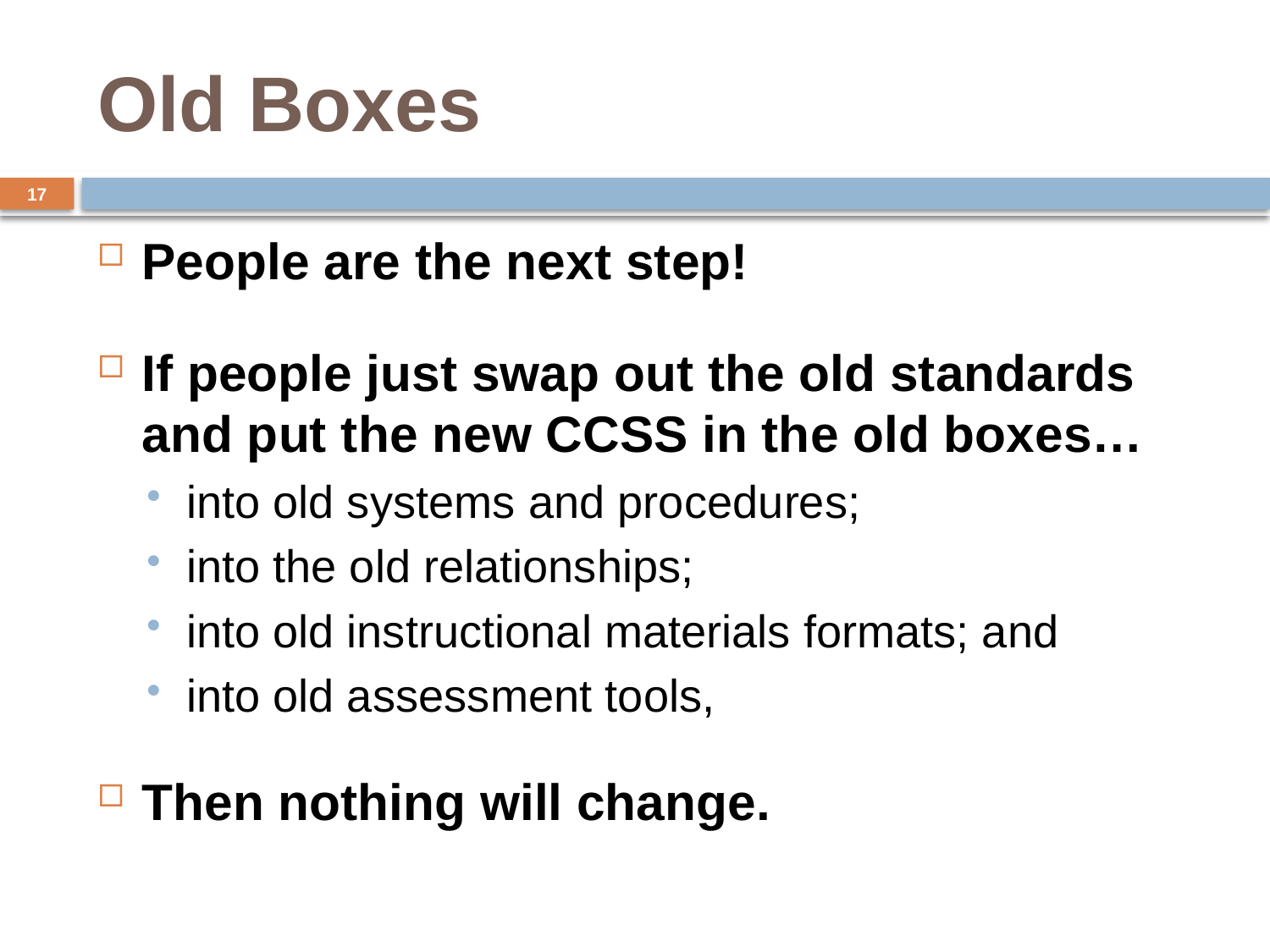

# Old Boxes
17
People are the next step!

If people just swap out the old standards and put the new CCSS in the old boxes…
into old systems and procedures;
into the old relationships;
into old instructional materials formats; and
into old assessment tools,

Then nothing will change.